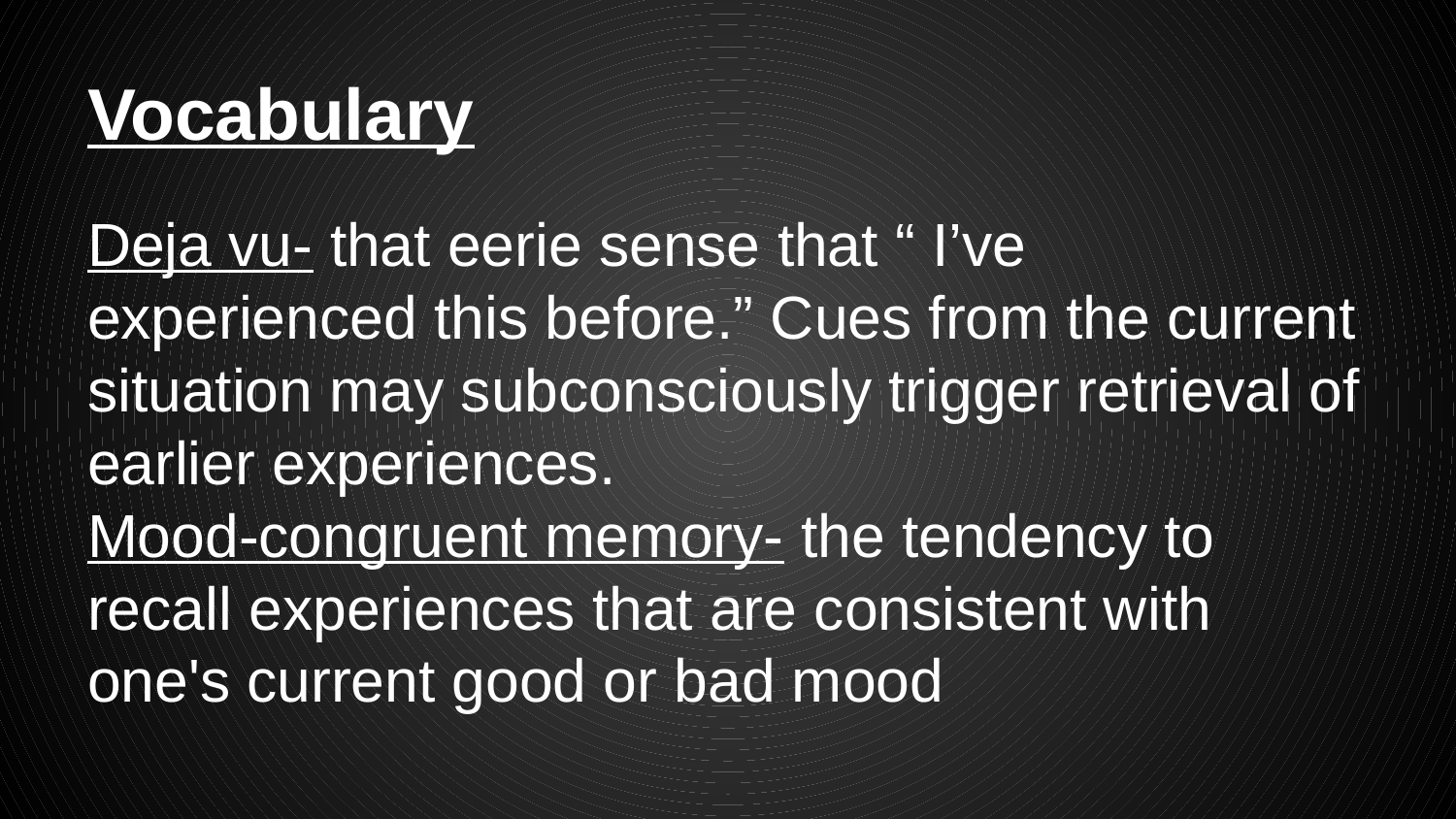

# Vocabulary
Deja vu- that eerie sense that “ I’ve experienced this before.” Cues from the current situation may subconsciously trigger retrieval of earlier experiences.
Mood-congruent memory- the tendency to recall experiences that are consistent with one's current good or bad mood